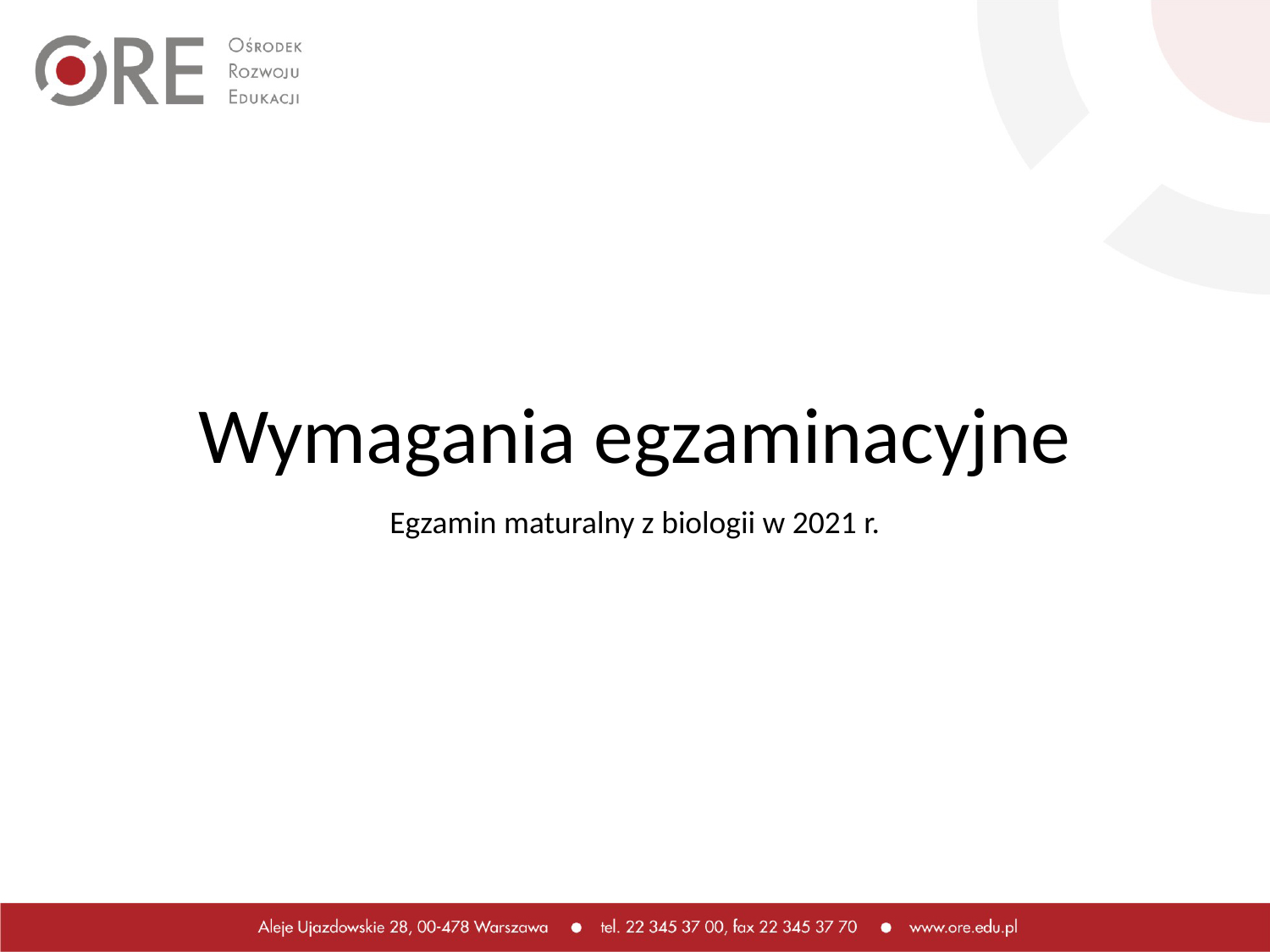

# Wymagania egzaminacyjne
Egzamin maturalny z biologii w 2021 r.